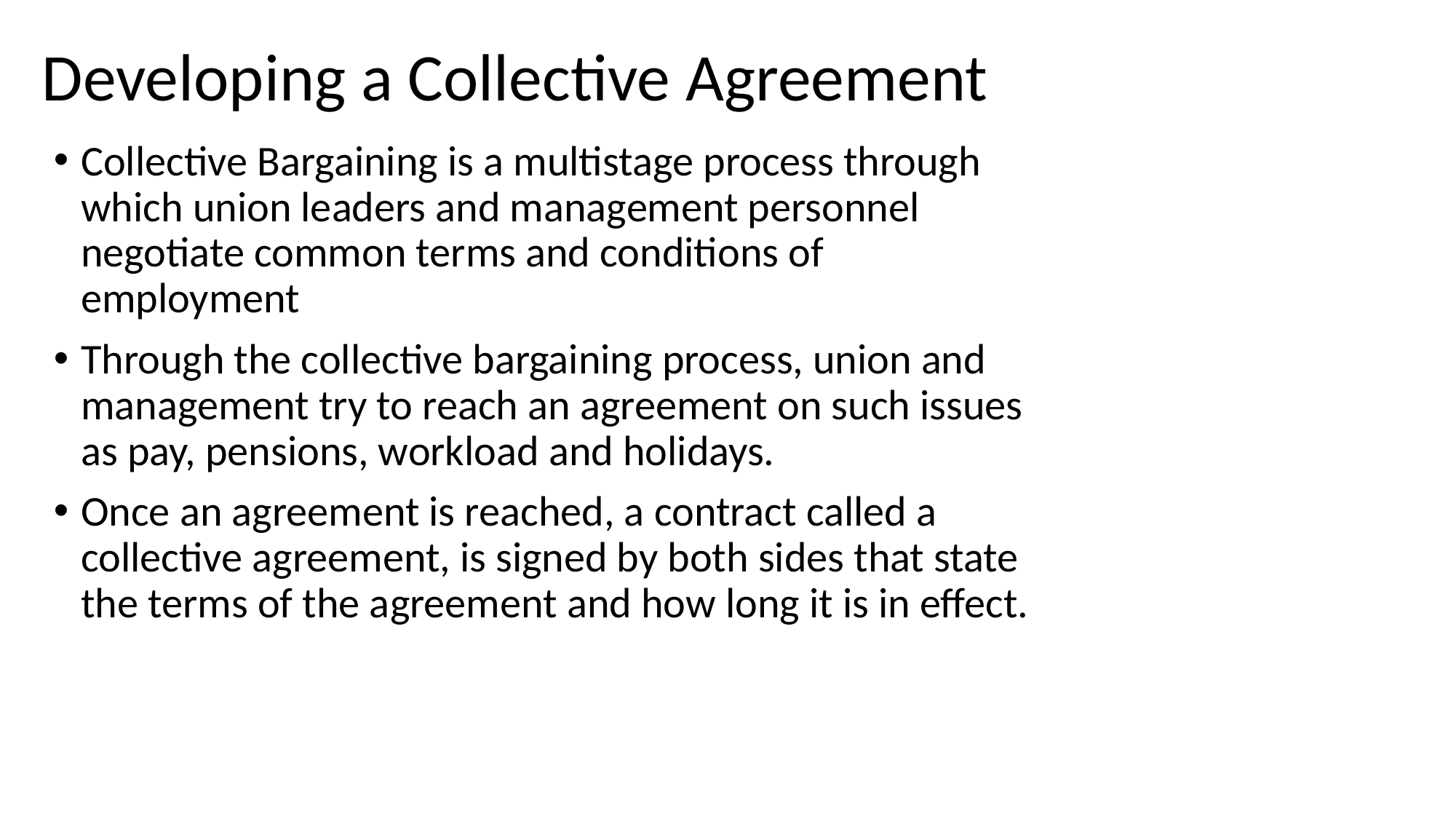

# Developing a Collective Agreement
Collective Bargaining is a multistage process through which union leaders and management personnel negotiate common terms and conditions of employment
Through the collective bargaining process, union and management try to reach an agreement on such issues as pay, pensions, workload and holidays.
Once an agreement is reached, a contract called a collective agreement, is signed by both sides that state the terms of the agreement and how long it is in effect.